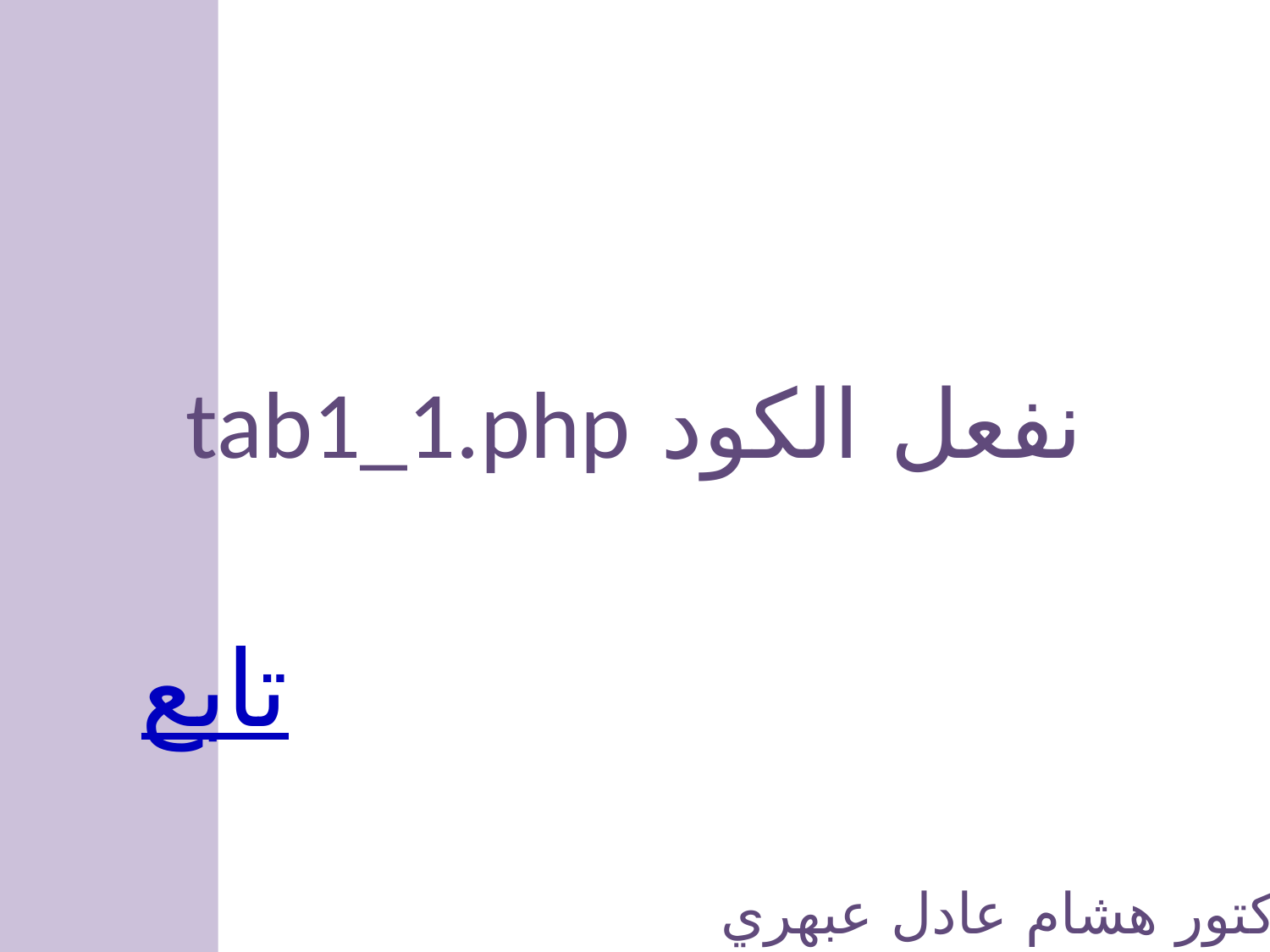

نفعل الكود tab1_1.php
تابع
الدكتور هشام عادل عبهري